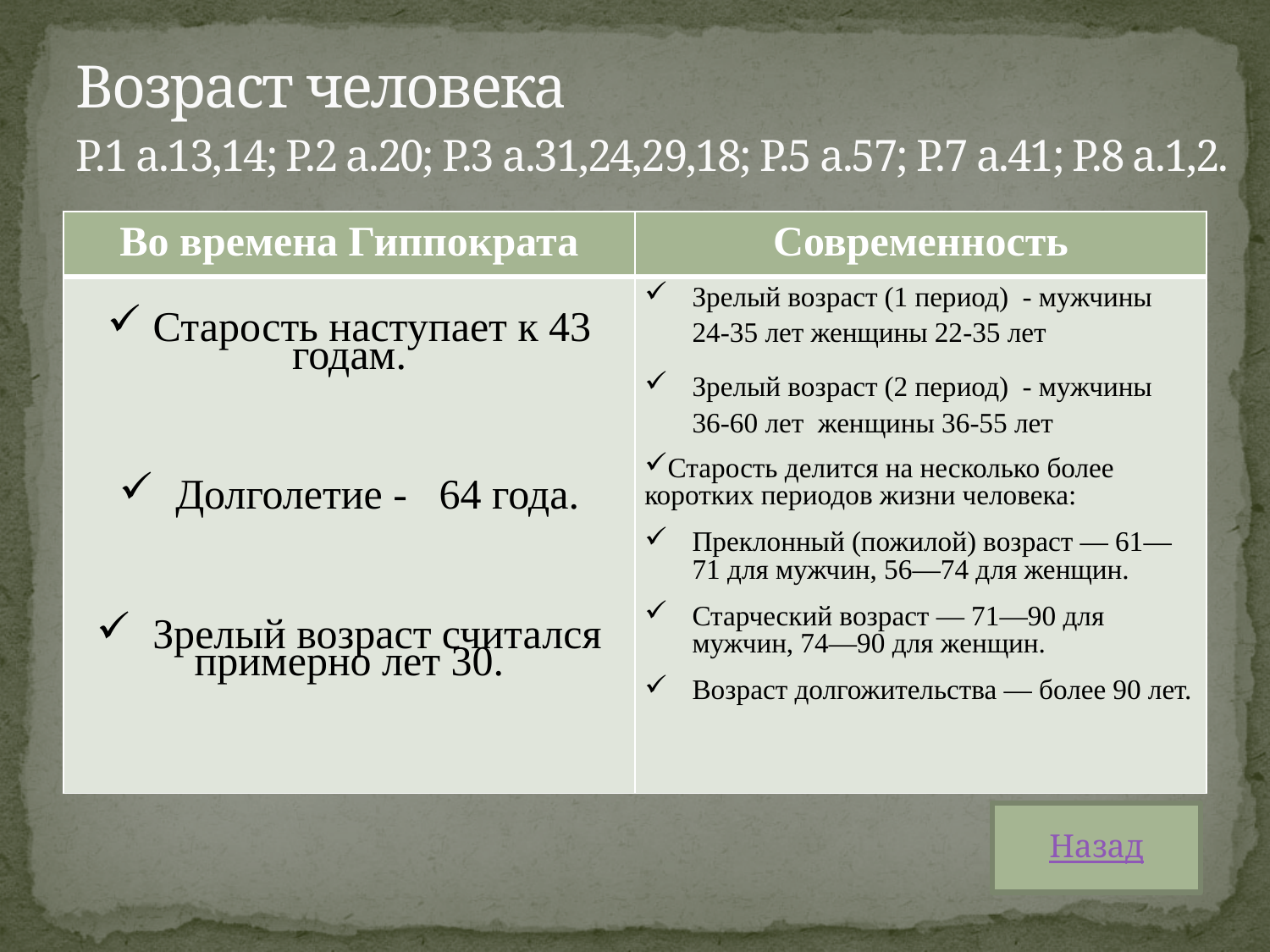

# Возраст человека Р.1 а.13,14; Р.2 а.20; Р.3 а.31,24,29,18; Р.5 а.57; Р.7 а.41; Р.8 а.1,2.
| Во времена Гиппократа | Современность |
| --- | --- |
|  |  |
| Во времена Гиппократа | Современность |
| --- | --- |
| Старость наступает к 43 годам. Долголетие - 64 года. Зрелый возраст считался примерно лет 30. | Зрелый возраст (1 период) - мужчины 24-35 лет женщины 22-35 лет Зрелый возраст (2 период) - мужчины 36-60 лет женщины 36-55 лет Старость делится на несколько более коротких периодов жизни человека: Преклонный (пожилой) возраст — 61—71 для мужчин, 56—74 для женщин. Старческий возраст — 71—90 для мужчин, 74—90 для женщин. Возраст долгожительства — более 90 лет. |
Назад